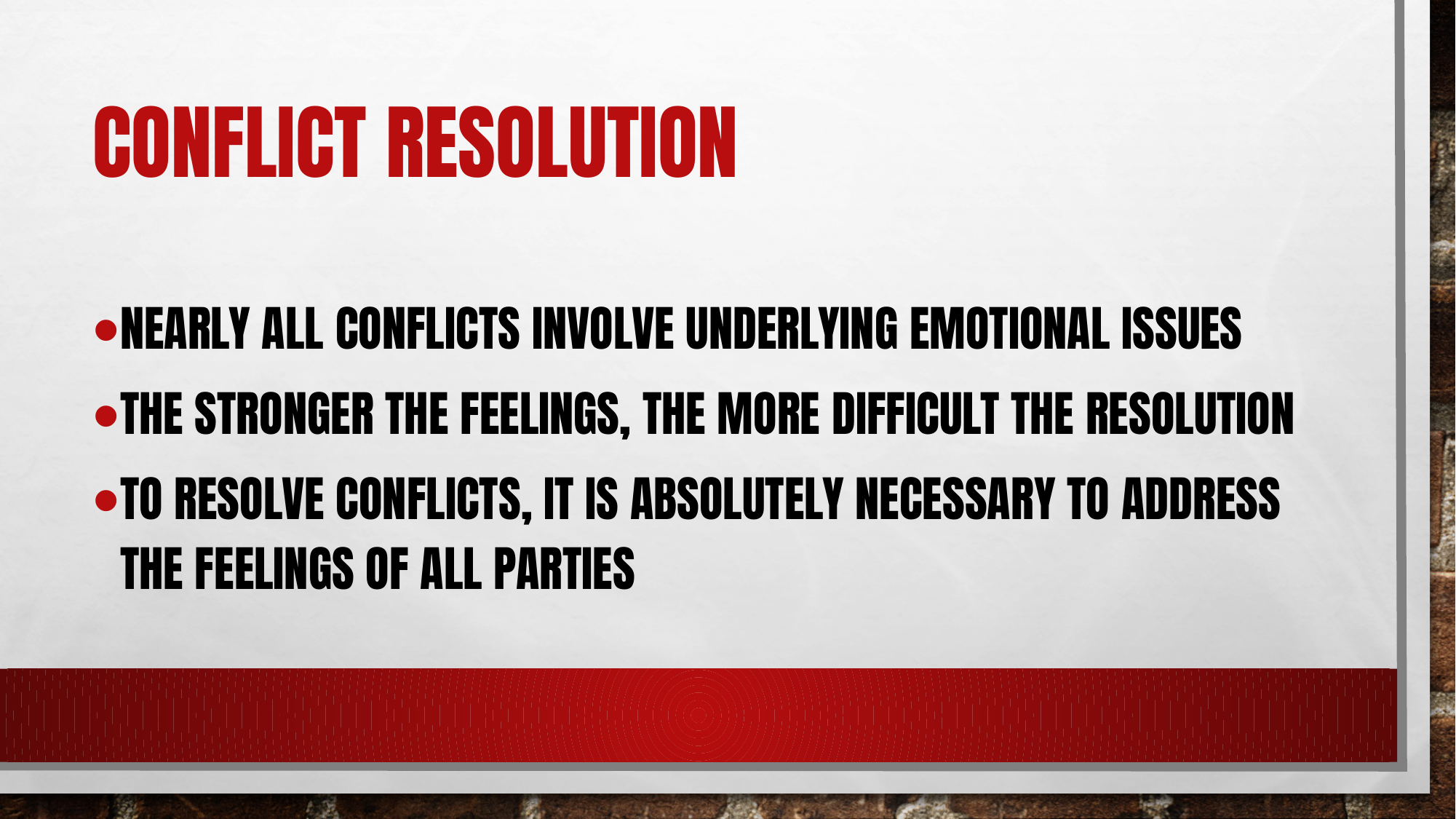

# CONFLICT RESOLUTION
Nearly all conflicts involve underlying emotional issues
The stronger the feelings, the more difficult the resolution
To resolve conflicts, it is absolutely necessary to address the feelings of all parties